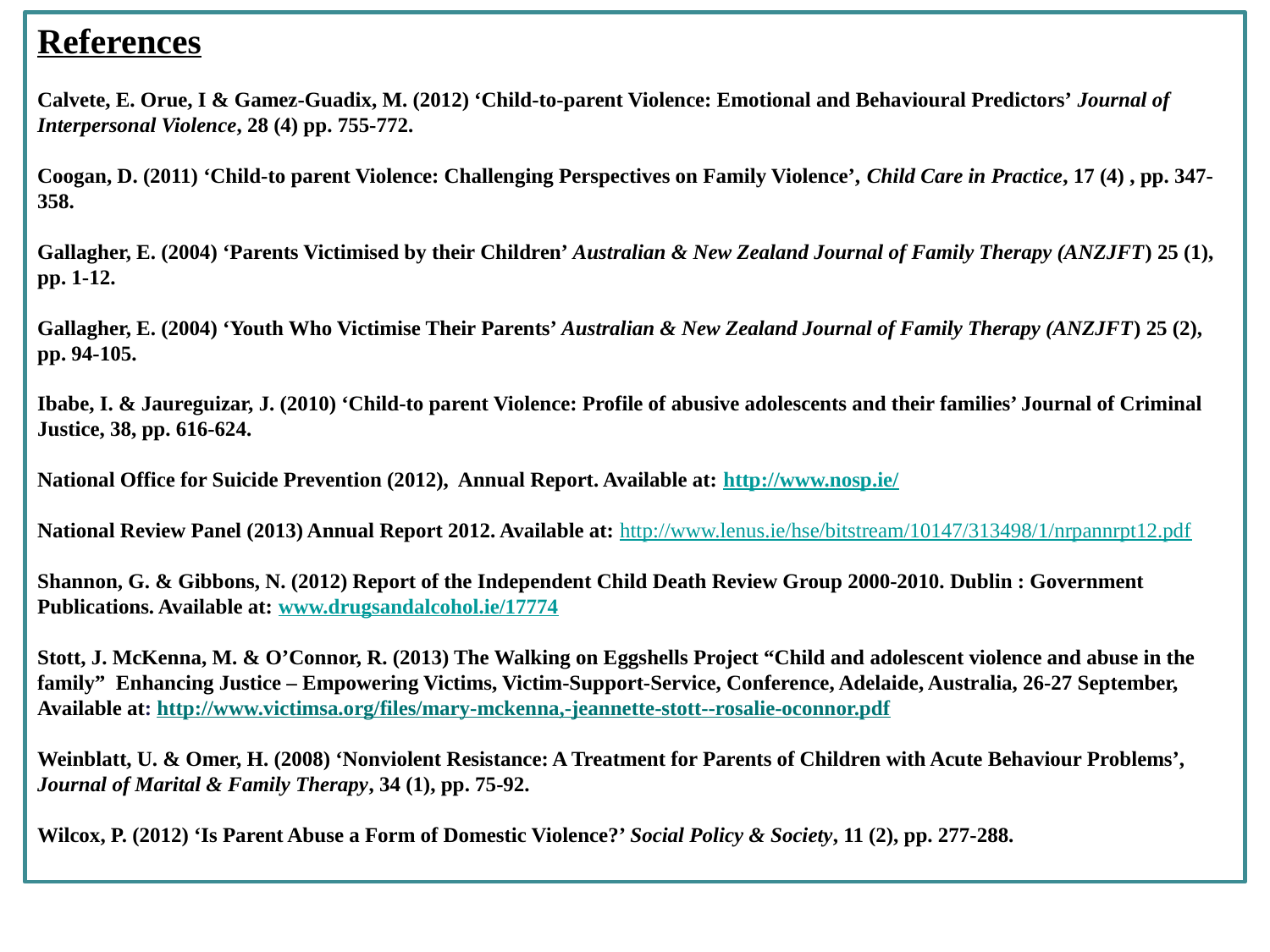

References

Calvete, E. Orue, I & Gamez-Guadix, M. (2012) ‘Child-to-parent Violence: Emotional and Behavioural Predictors’ Journal of Interpersonal Violence, 28 (4) pp. 755-772.

Coogan, D. (2011) ‘Child-to parent Violence: Challenging Perspectives on Family Violence’, Child Care in Practice, 17 (4) , pp. 347-358.

Gallagher, E. (2004) ‘Parents Victimised by their Children’ Australian & New Zealand Journal of Family Therapy (ANZJFT) 25 (1), pp. 1-12.

Gallagher, E. (2004) ‘Youth Who Victimise Their Parents’ Australian & New Zealand Journal of Family Therapy (ANZJFT) 25 (2), pp. 94-105.

Ibabe, I. & Jaureguizar, J. (2010) ‘Child-to parent Violence: Profile of abusive adolescents and their families’ Journal of Criminal Justice, 38, pp. 616-624.

National Office for Suicide Prevention (2012),  Annual Report. Available at: http://www.nosp.ie/

National Review Panel (2013) Annual Report 2012. Available at: http://www.lenus.ie/hse/bitstream/10147/313498/1/nrpannrpt12.pdf

Shannon, G. & Gibbons, N. (2012) Report of the Independent Child Death Review Group 2000-2010. Dublin : Government Publications. Available at: www.drugsandalcohol.ie/17774

Stott, J. McKenna, M. & O’Connor, R. (2013) The Walking on Eggshells Project “Child and adolescent violence and abuse in the family”  Enhancing Justice – Empowering Victims, Victim-Support-Service, Conference, Adelaide, Australia, 26-27 September,  Available at: http://www.victimsa.org/files/mary-mckenna,-jeannette-stott--rosalie-oconnor.pdf

Weinblatt, U. & Omer, H. (2008) ‘Nonviolent Resistance: A Treatment for Parents of Children with Acute Behaviour Problems’, Journal of Marital & Family Therapy, 34 (1), pp. 75-92.

Wilcox, P. (2012) ‘Is Parent Abuse a Form of Domestic Violence?’ Social Policy & Society, 11 (2), pp. 277-288.